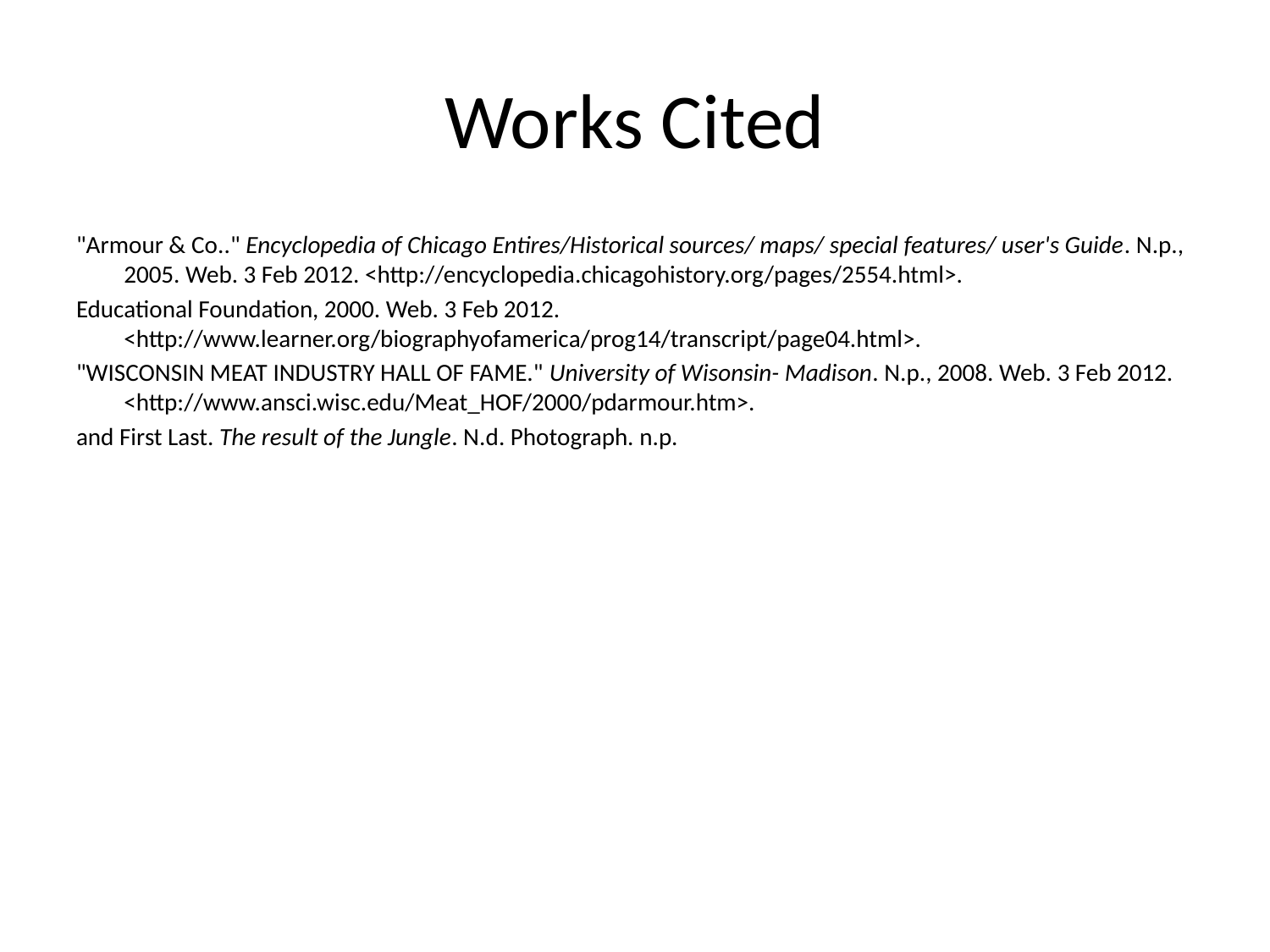

# Works Cited
"Armour & Co.." Encyclopedia of Chicago Entires/Historical sources/ maps/ special features/ user's Guide. N.p., 2005. Web. 3 Feb 2012. <http://encyclopedia.chicagohistory.org/pages/2554.html>.
Educational Foundation, 2000. Web. 3 Feb 2012. <http://www.learner.org/biographyofamerica/prog14/transcript/page04.html>.
"WISCONSIN MEAT INDUSTRY HALL OF FAME." University of Wisonsin- Madison. N.p., 2008. Web. 3 Feb 2012. <http://www.ansci.wisc.edu/Meat_HOF/2000/pdarmour.htm>.
and First Last. The result of the Jungle. N.d. Photograph. n.p.